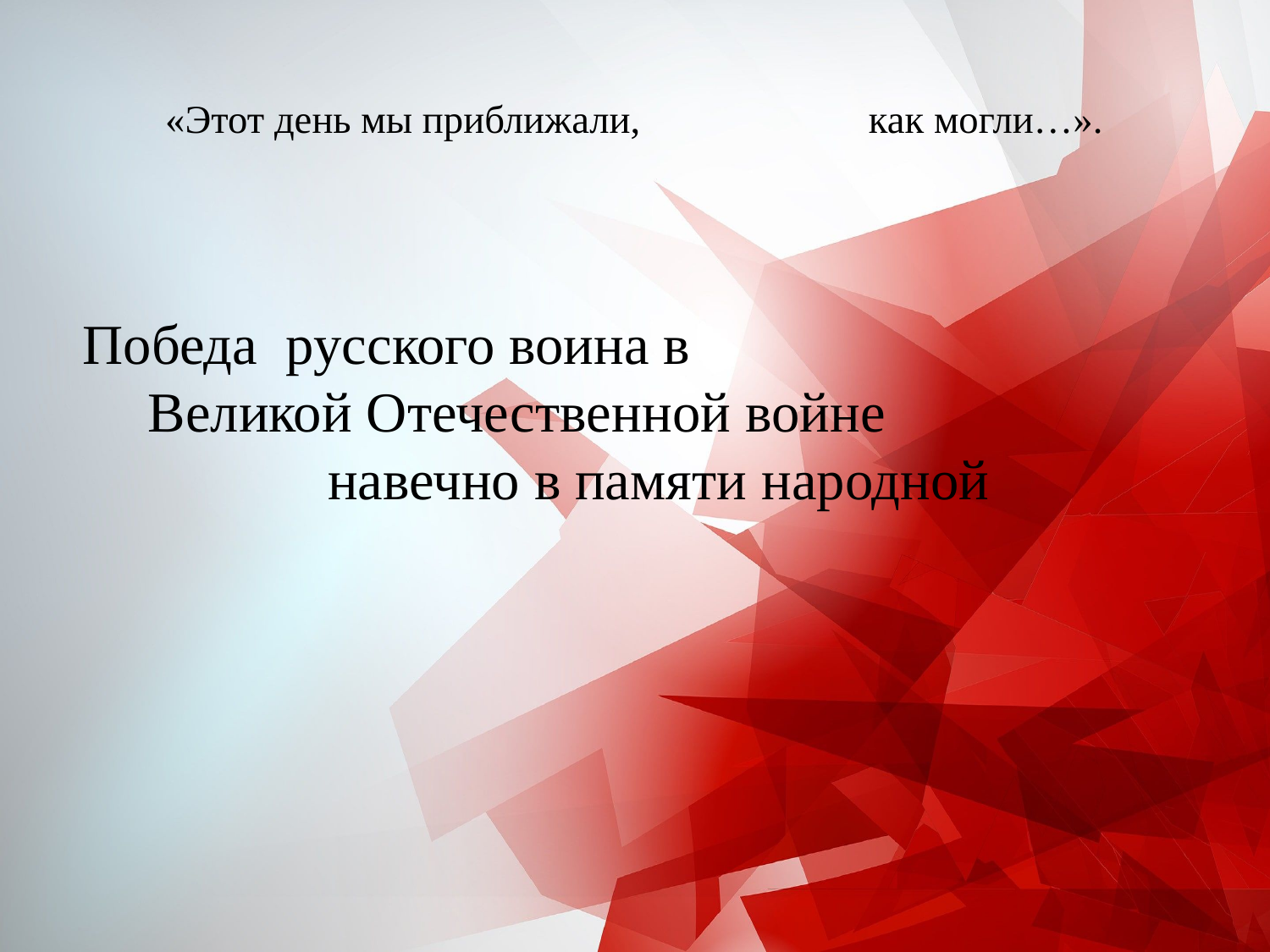

# «Этот день мы приближали,                       как могли…».

Победа  русского воина в                                    Великой Отечественной войне                     навечно в памяти народной